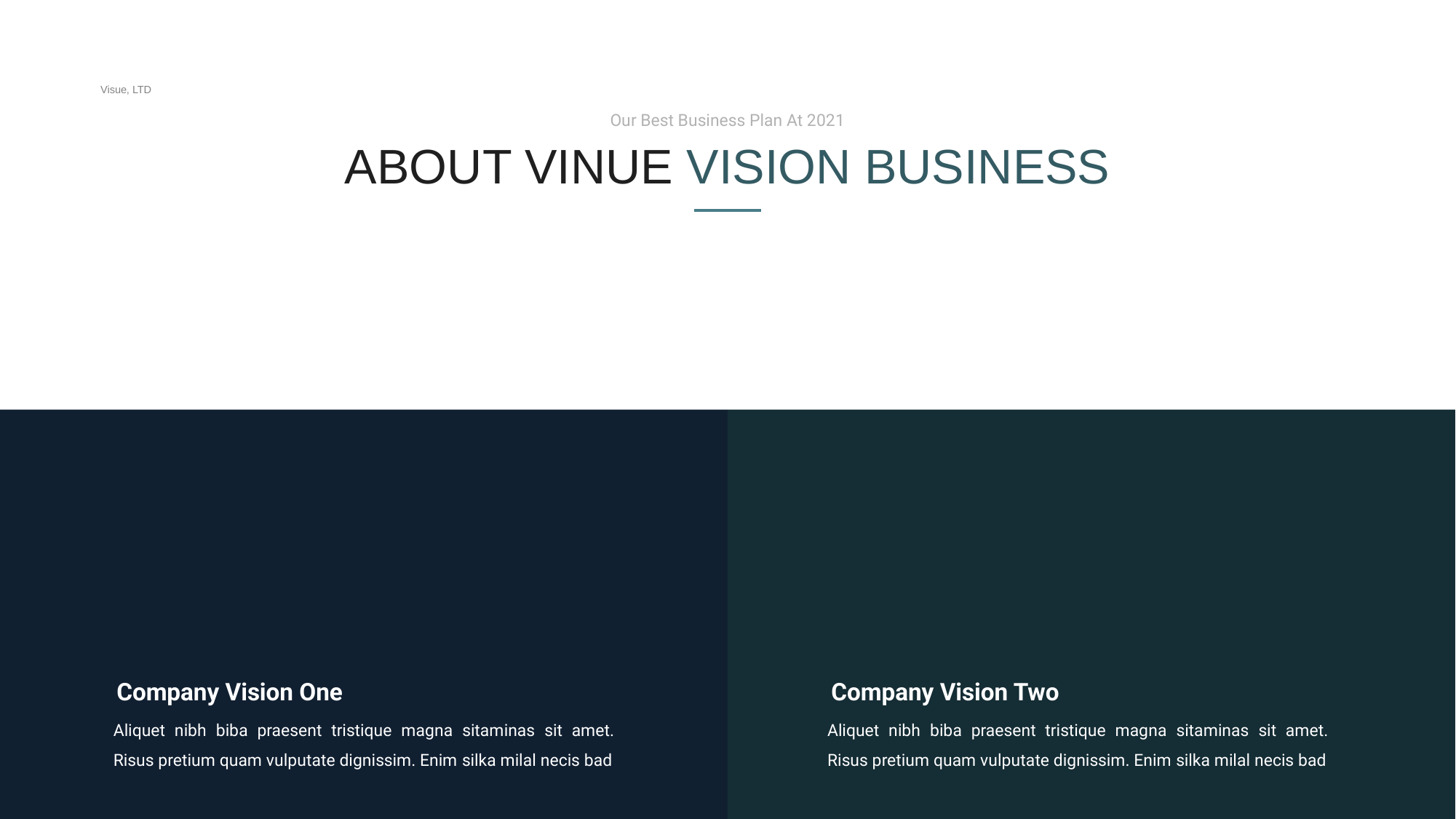

Visue, LTD
Our Best Business Plan At 2021
ABOUT VINUE VISION BUSINESS

Company Vision One
Company Vision Two
Aliquet nibh biba praesent tristique magna sitaminas sit amet. Risus pretium quam vulputate dignissim. Enim silka milal necis bad
Aliquet nibh biba praesent tristique magna sitaminas sit amet. Risus pretium quam vulputate dignissim. Enim silka milal necis bad